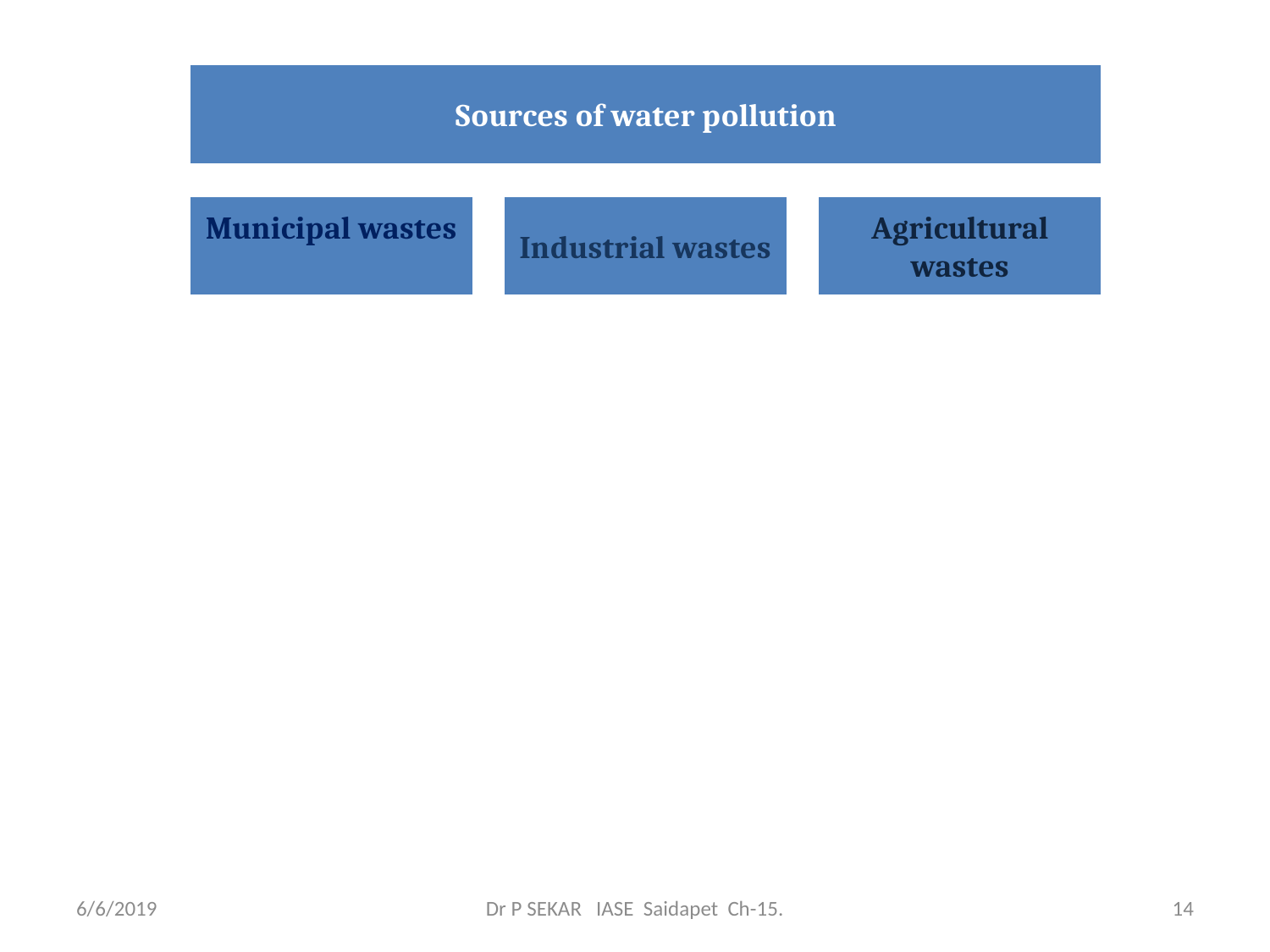

Sources of water pollution
Municipal wastes
Industrial wastes
Agricultural wastes
6/6/2019
Dr P SEKAR   IASE  Saidapet  Ch-15.
14